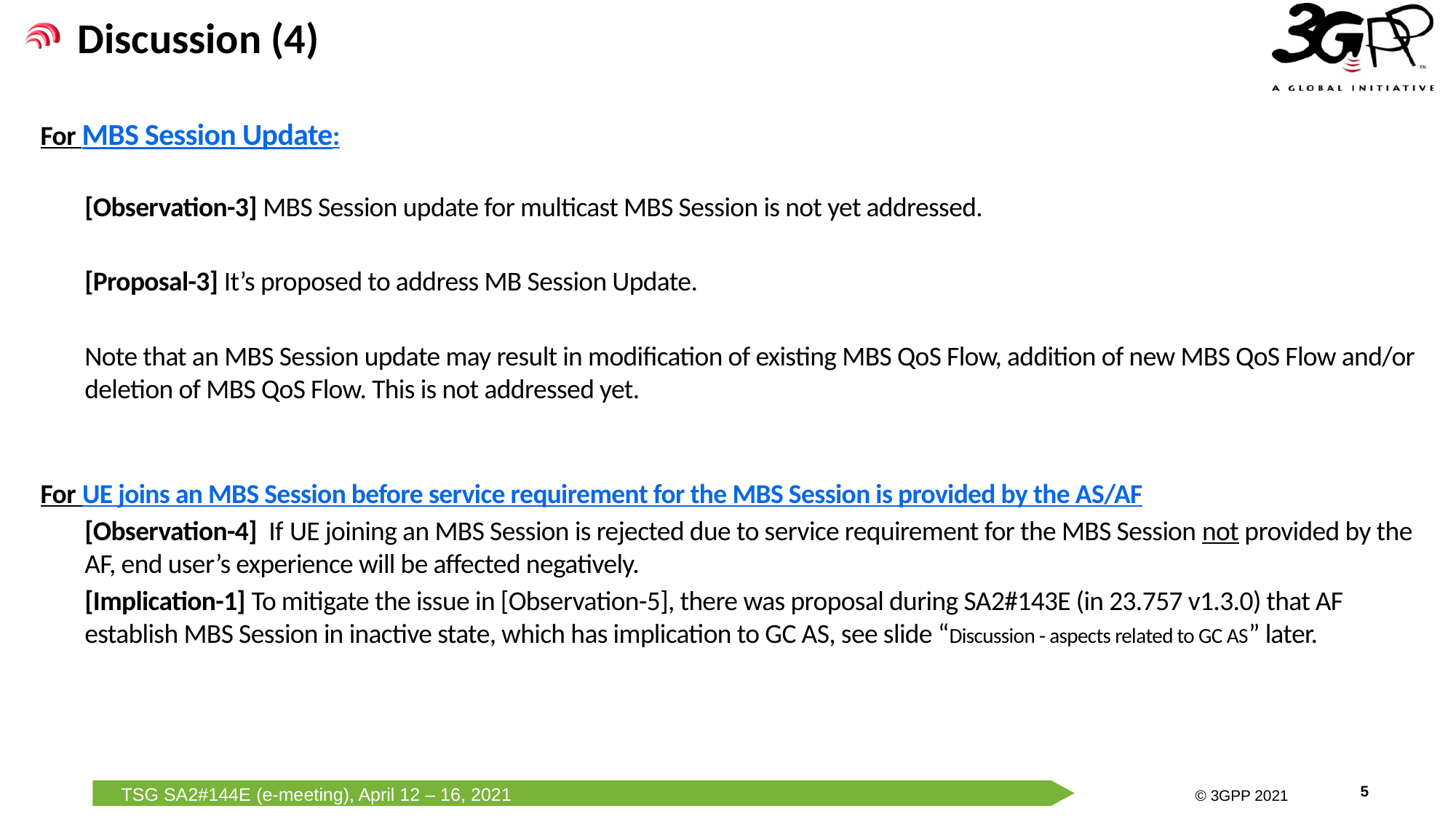

Discussion (4)
For MBS Session Update:

[Observation-3] MBS Session update for multicast MBS Session is not yet addressed.

[Proposal-3] It’s proposed to address MB Session Update.

Note that an MBS Session update may result in modification of existing MBS QoS Flow, addition of new MBS QoS Flow and/or deletion of MBS QoS Flow. This is not addressed yet.

For UE joins an MBS Session before service requirement for the MBS Session is provided by the AS/AF
[Observation-4]  If UE joining an MBS Session is rejected due to service requirement for the MBS Session not provided by the AF, end user’s experience will be affected negatively.
[Implication-1] To mitigate the issue in [Observation-5], there was proposal during SA2#143E (in 23.757 v1.3.0) that AF establish MBS Session in inactive state, which has implication to GC AS, see slide “Discussion - aspects related to GC AS” later.